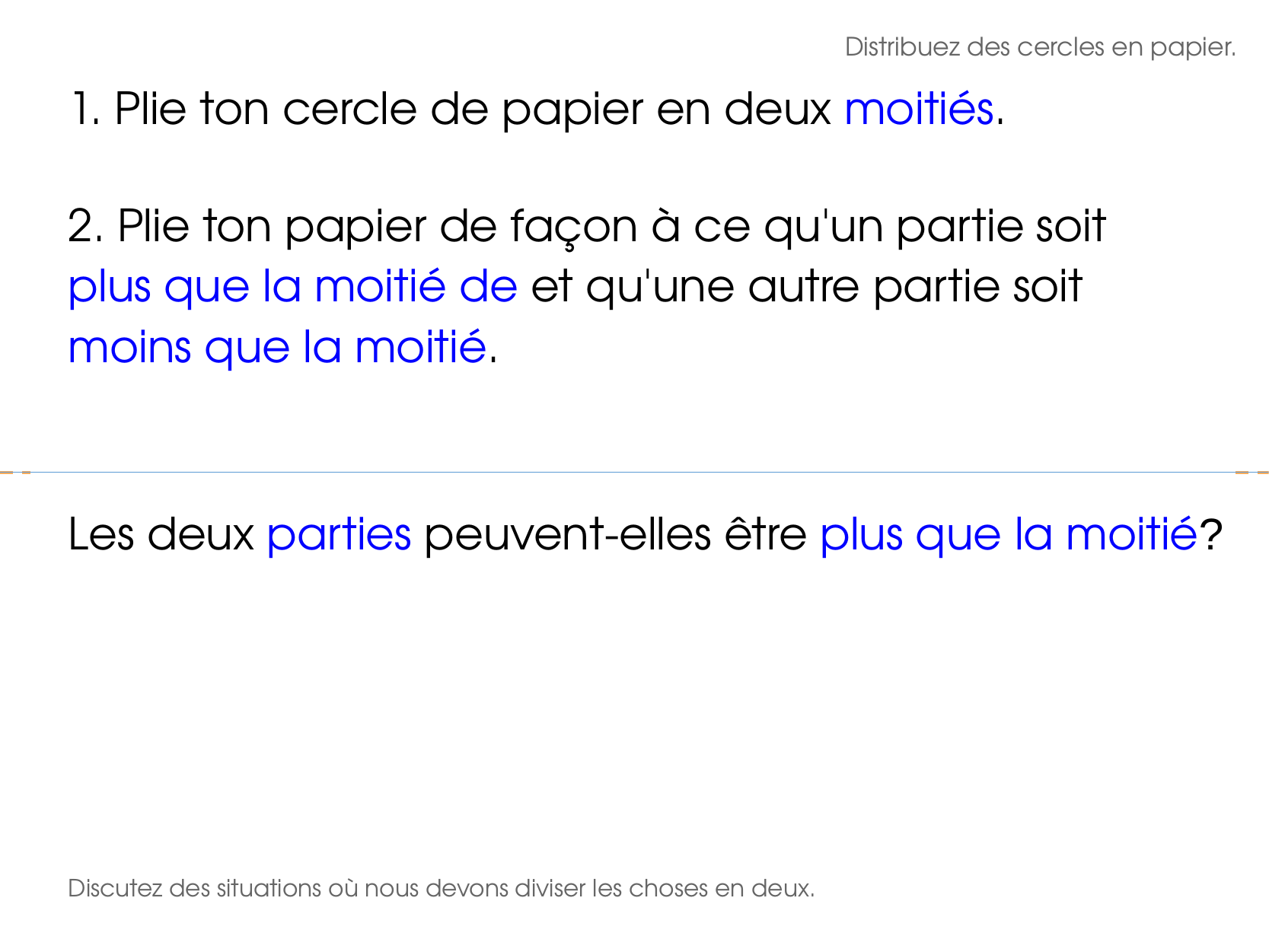

Distribuez des cercles en papier.
1. Plie ton cercle de papier en deux moitiés.
2. Plie ton papier de façon à ce qu'un partie soit plus que la moitié de et qu'une autre partie soit moins que la moitié.
Les deux parties peuvent-elles être plus que la moitié?
Discutez des situations où nous devons diviser les choses en deux.